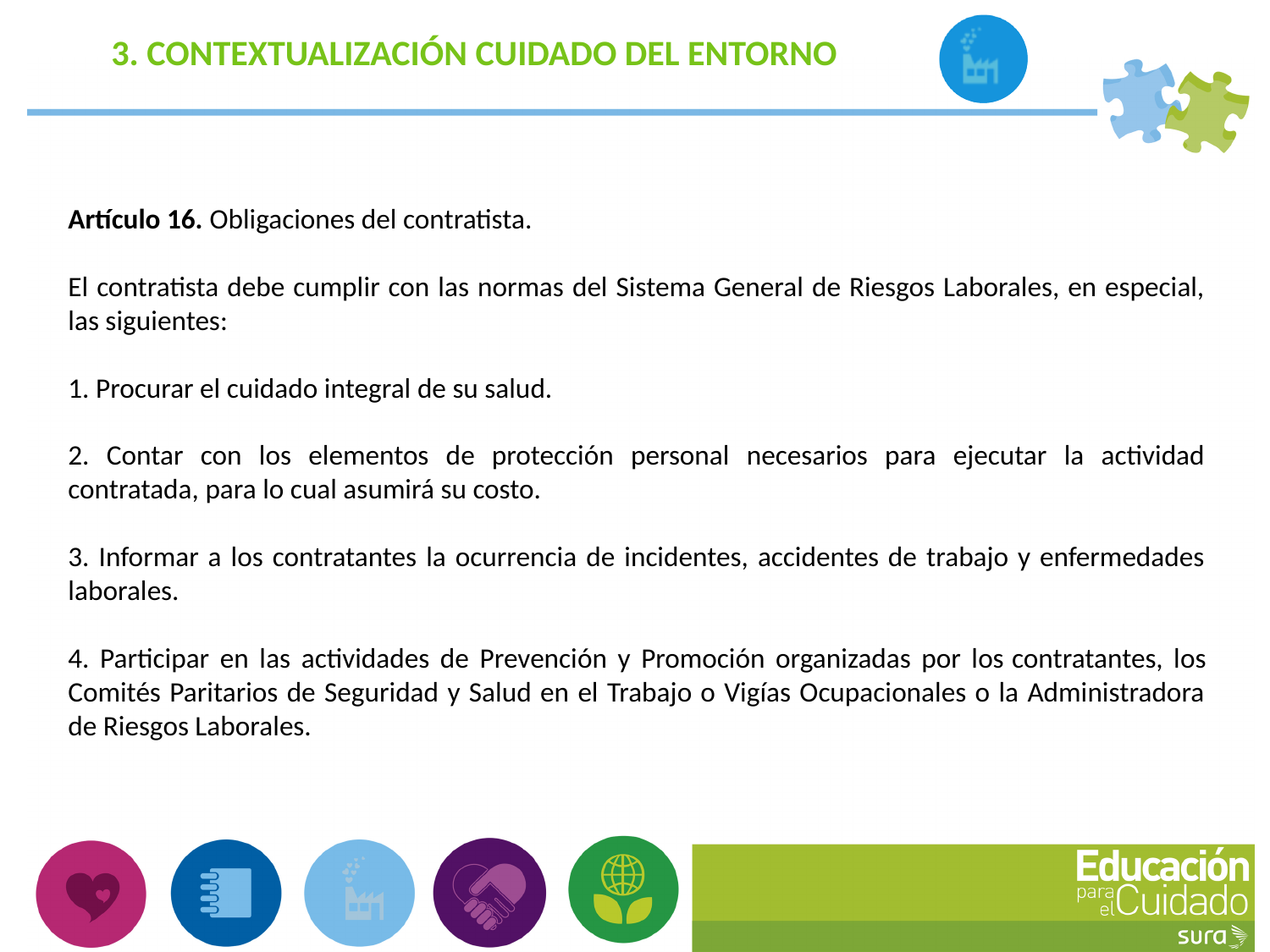

3. CONTEXTUALIZACIÓN CUIDADO DEL ENTORNO

Artículo 16. Obligaciones del contratista.

El contratista debe cumplir con las normas del Sistema General de Riesgos Laborales, en especial, las siguientes:

1. Procurar el cuidado integral de su salud.

2. Contar con los elementos de protección personal necesarios para ejecutar la actividad contratada, para lo cual asumirá su costo.

3. Informar a los contratantes la ocurrencia de incidentes, accidentes de trabajo y enfermedades laborales.

4. Participar en las actividades de Prevención y Promoción organizadas por los contratantes, los Comités Paritarios de Seguridad y Salud en el Trabajo o Vigías Ocupacionales o la Administradora de Riesgos Laborales.